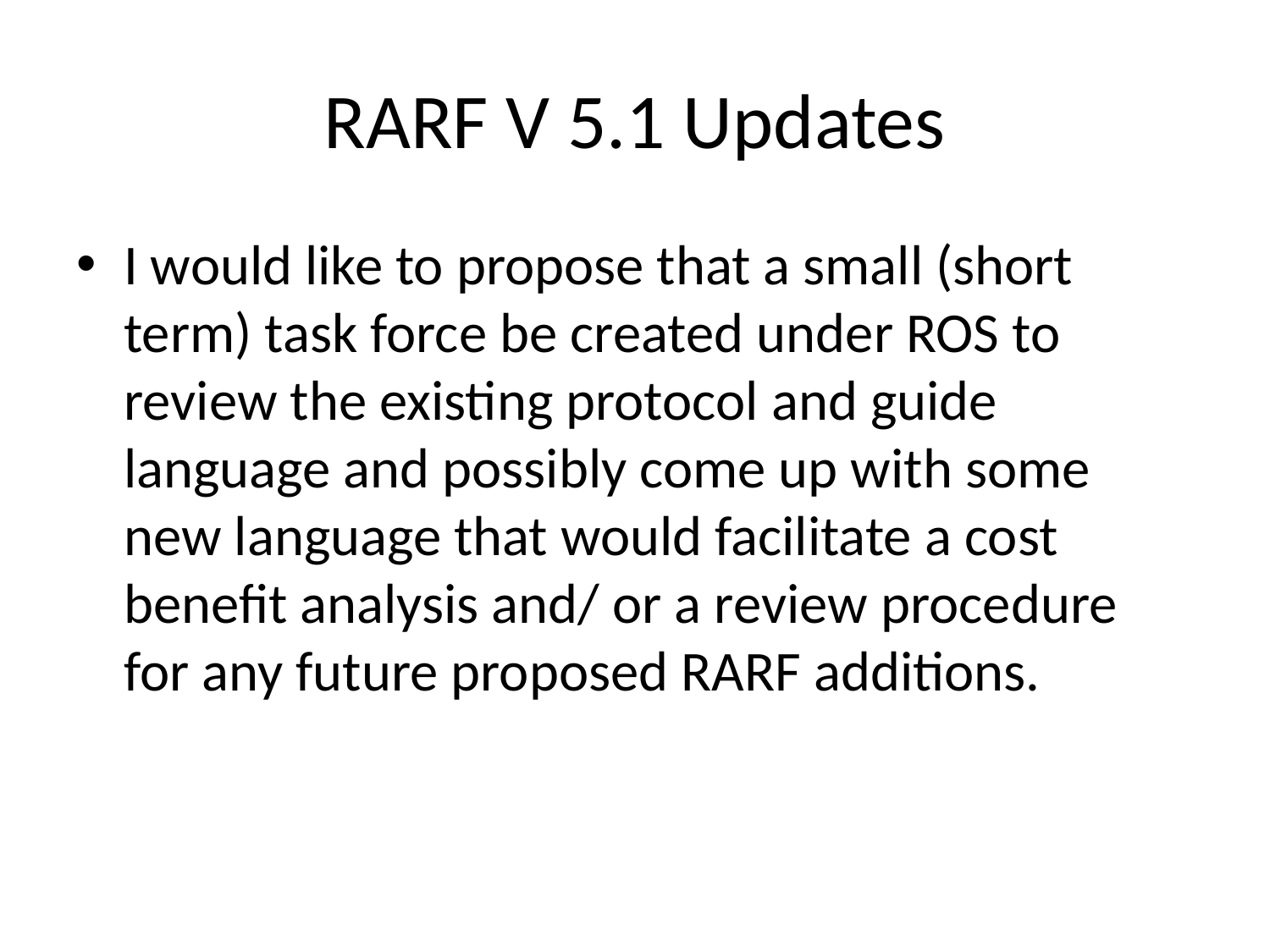

# RARF V 5.1 Updates
I would like to propose that a small (short term) task force be created under ROS to review the existing protocol and guide language and possibly come up with some new language that would facilitate a cost benefit analysis and/ or a review procedure for any future proposed RARF additions.